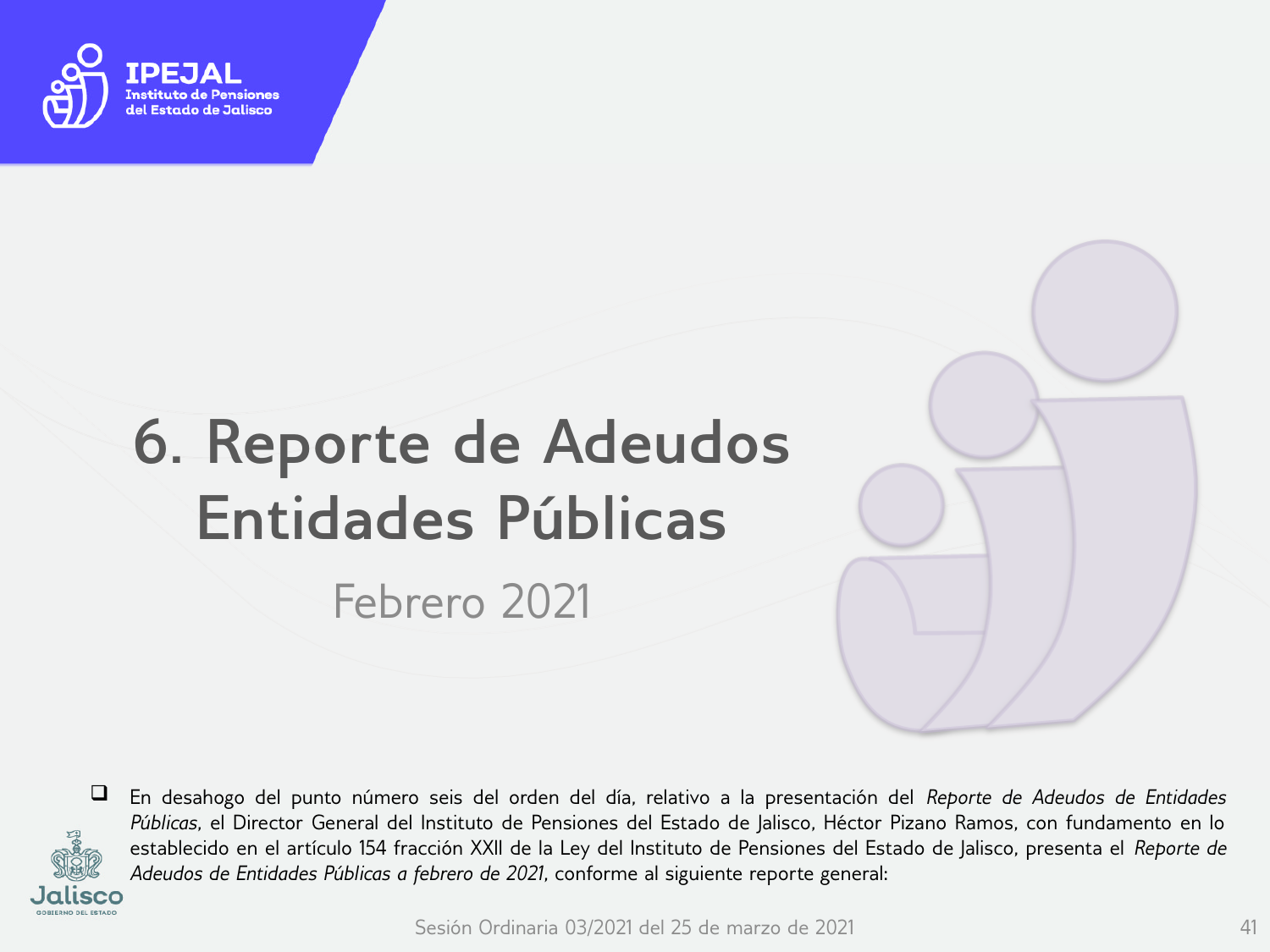

# 6. Reporte de Adeudos Entidades Públicas
Febrero 2021
En desahogo del punto número seis del orden del día, relativo a la presentación del Reporte de Adeudos de Entidades Públicas, el Director General del Instituto de Pensiones del Estado de Jalisco, Héctor Pizano Ramos, con fundamento en lo establecido en el artículo 154 fracción XXII de la Ley del Instituto de Pensiones del Estado de Jalisco, presenta el Reporte de Adeudos de Entidades Públicas a febrero de 2021, conforme al siguiente reporte general:
41
Sesión Ordinaria 03/2021 del 25 de marzo de 2021